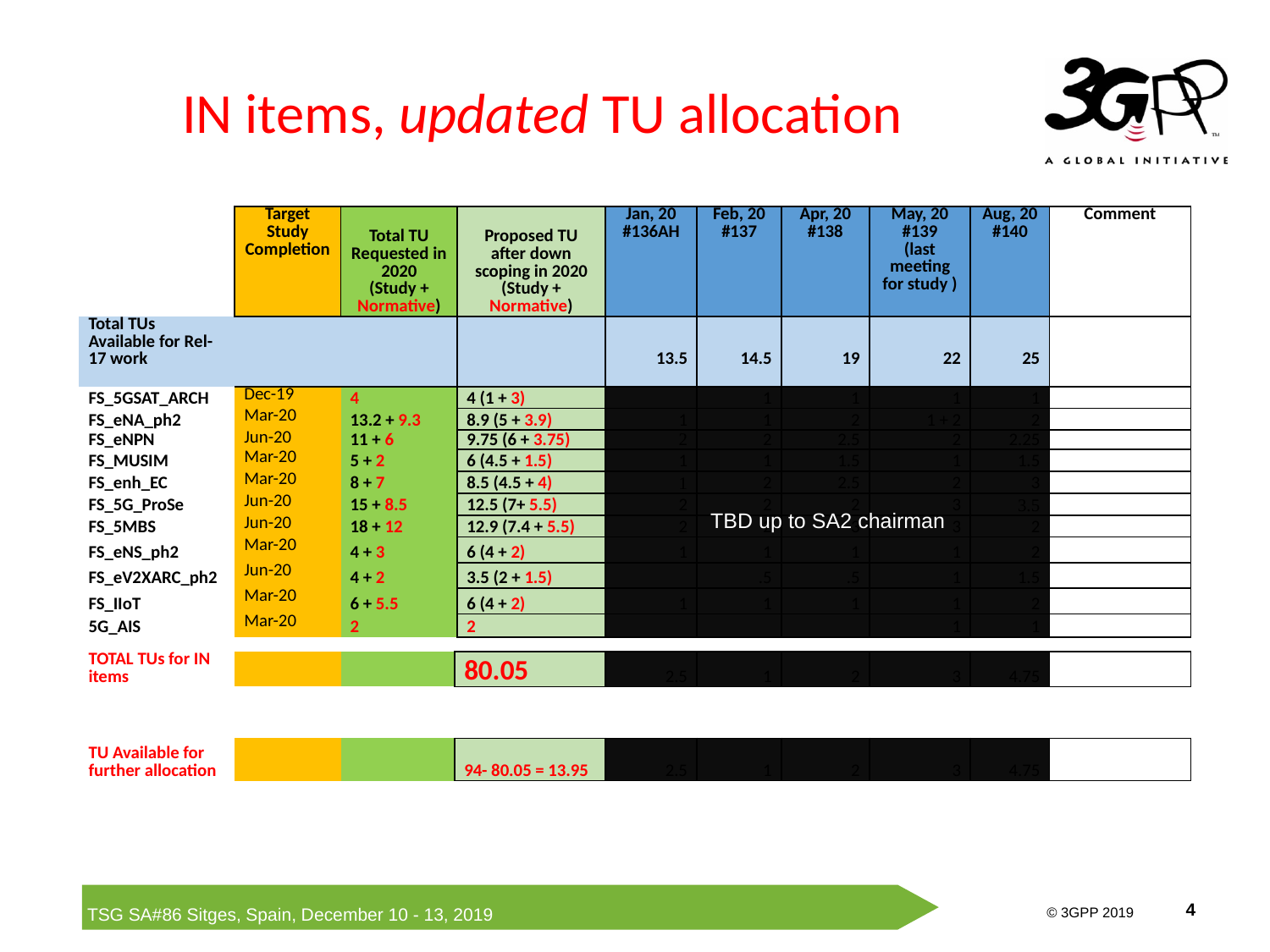

# IN items, updated TU allocation
|  | Target Study Completion | Total TU Requested in 2020 (Study + Normative) | Proposed TU after down scoping in 2020 (Study + Normative) | Jan, 20 #136AH | Feb, 20 #137 | Apr, 20 #138 | May, 20 #139 (last meeting for study ) | Aug, 20 #140 | Comment |
| --- | --- | --- | --- | --- | --- | --- | --- | --- | --- |
|  |  |  |  |  |  |  |  |  |  |
| Total TUs Available for Rel-17 work |  |  |  | 13.5 | 14.5 | 19 | 22 | 25 |  |
| FS\_5GSAT\_ARCH | Dec-19 | 4 | 4 (1 + 3) |  | 1 | 1 | 1 | 1 |  |
| FS\_eNA\_ph2 | Mar-20 | 13.2 + 9.3 | 8.9 (5 + 3.9) | 1 | 1 | 2 | 1 + 2 | 2 |  |
| FS\_eNPN | Jun-20 | 11 + 6 | 9.75 (6 + 3.75) | 2 | 2 | 2.5 | 2 | 2.25 |  |
| FS\_MUSIM | Mar-20 | 5 + 2 | 6 (4.5 + 1.5) | 1 | 1 | 1.5 | 1 | 1.5 |  |
| FS\_enh\_EC | Mar-20 | 8 + 7 | 8.5 (4.5 + 4) | 1 | 2 | 2.5 | 2 | 3 |  |
| FS\_5G\_ProSe | Jun-20 | 15 + 8.5 | 12.5 (7+ 5.5) | 2 | 2 | 2 | 3 | 3.5 |  |
| FS\_5MBS | Jun-20 | 18 + 12 | 12.9 (7.4 + 5.5) | 2 | 2 | 3 | 3 | 2 |  |
| FS\_eNS\_ph2 | Mar-20 | 4 + 3 | 6 (4 + 2) | 1 | 1 | 1 | 1 | 2 |  |
| FS\_eV2XARC\_ph2 | Jun-20 | 4 + 2 | 3.5 (2 + 1.5) |  | .5 | .5 | 1 | 1.5 |  |
| FS\_IIoT | Mar-20 | 6 + 5.5 | 6 (4 + 2) | 1 | 1 | 1 | 1 | 2 |  |
| 5G\_AIS | Mar-20 | 2 | 2 |  |  |  | 1 | 1 |  |
TBD up to SA2 chairman
| TOTAL TUs for IN items |  |  | 80.05 | 2.5 | 1 | 2 | 3 | 4.75 |  |
| --- | --- | --- | --- | --- | --- | --- | --- | --- | --- |
| TU Available for further allocation |  |  | 94- 80.05 = 13.95 | 2.5 | 1 | 2 | 3 | 4.75 |  |
| --- | --- | --- | --- | --- | --- | --- | --- | --- | --- |